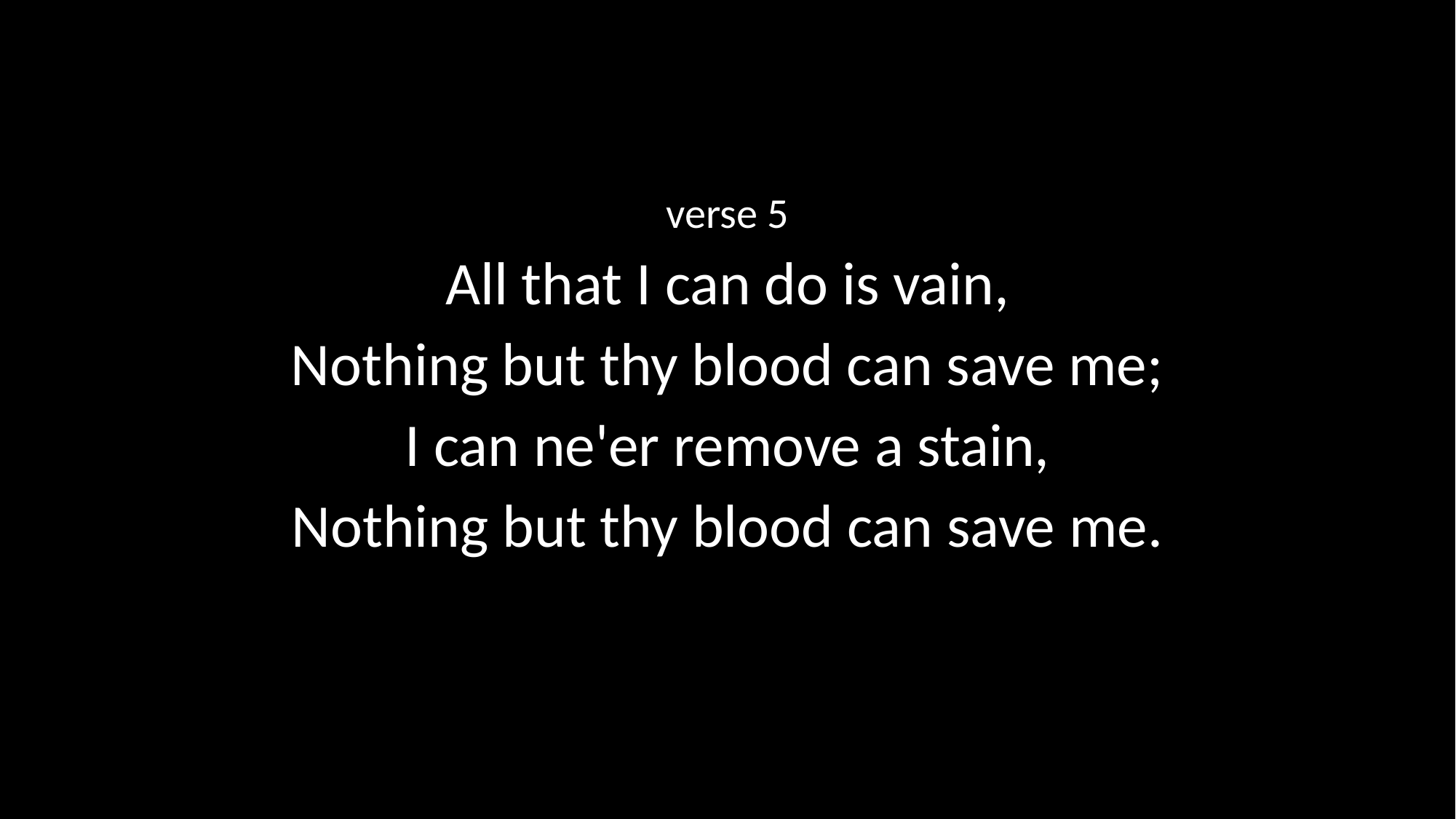

verse 5
All that I can do is vain,
Nothing but thy blood can save me;
I can ne'er remove a stain,
Nothing but thy blood can save me.